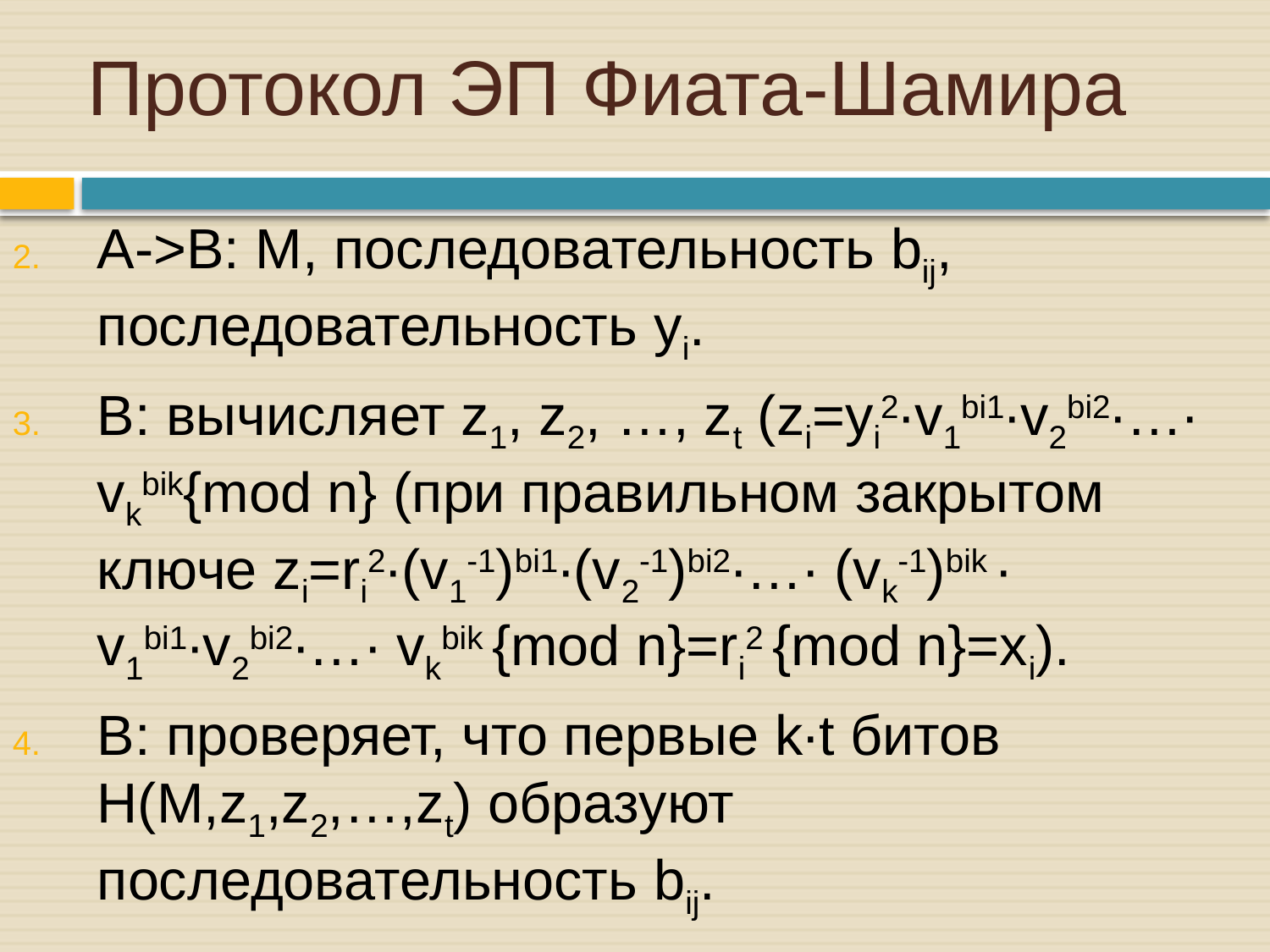

# Протокол ЭП Фиата-Шамира
A->B: M, последовательность bij, последовательность yi.
B: вычисляет z1, z2, …, zt (zi=yi2∙v1bi1∙v2bi2∙…∙ vkbik{mod n} (при правильном закрытом ключе zi=ri2∙(v1-1)bi1∙(v2-1)bi2∙…∙ (vk-1)bik ∙ v1bi1∙v2bi2∙…∙ vkbik {mod n}=ri2 {mod n}=xi).
B: проверяет, что первые k∙t битов H(M,z1,z2,…,zt) образуют последовательность bij.